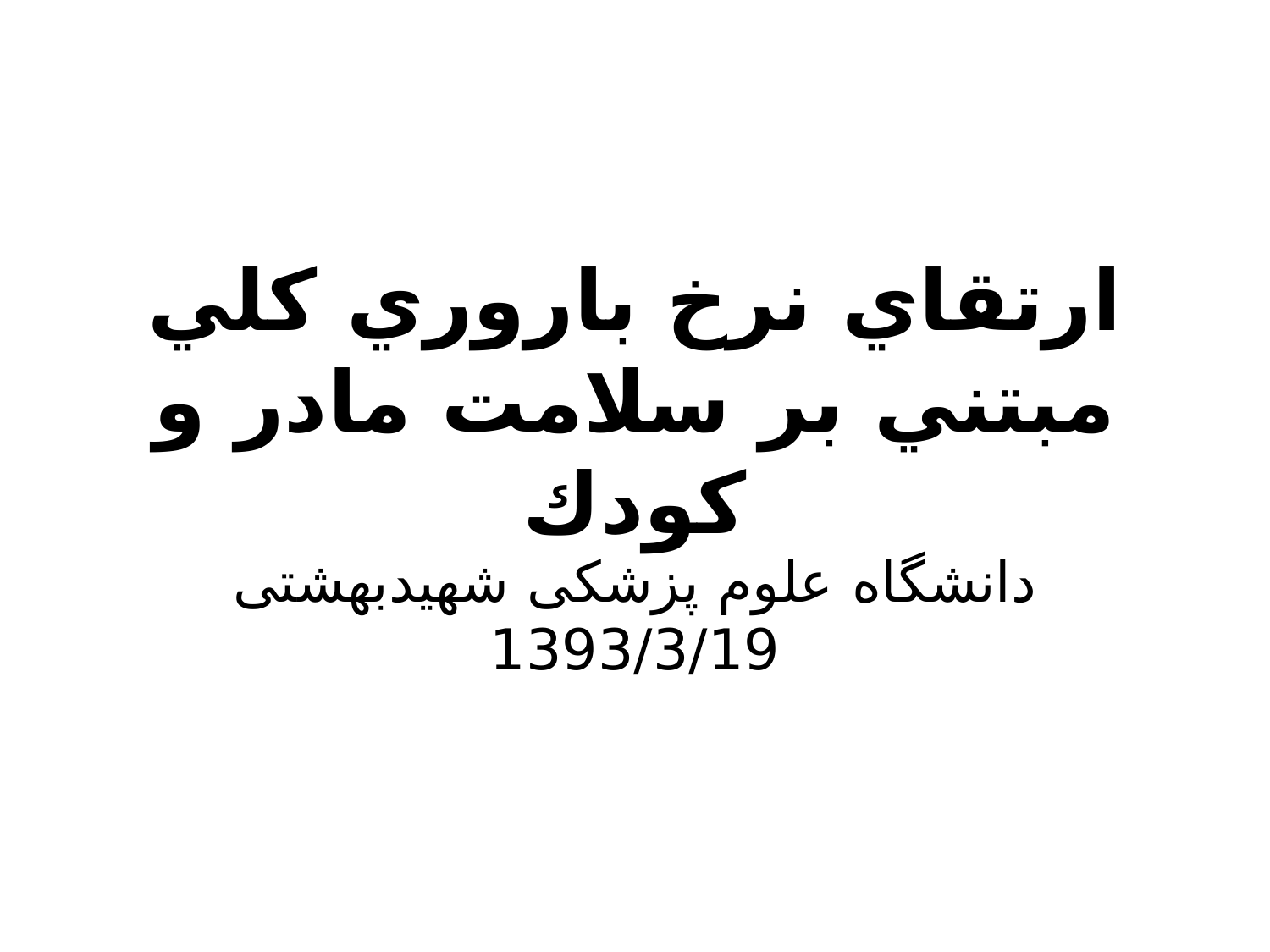

# ارتقاي نرخ باروري كلي مبتني بر سلامت مادر و كودك
دانشگاه علوم پزشکی شهیدبهشتی 1393/3/19